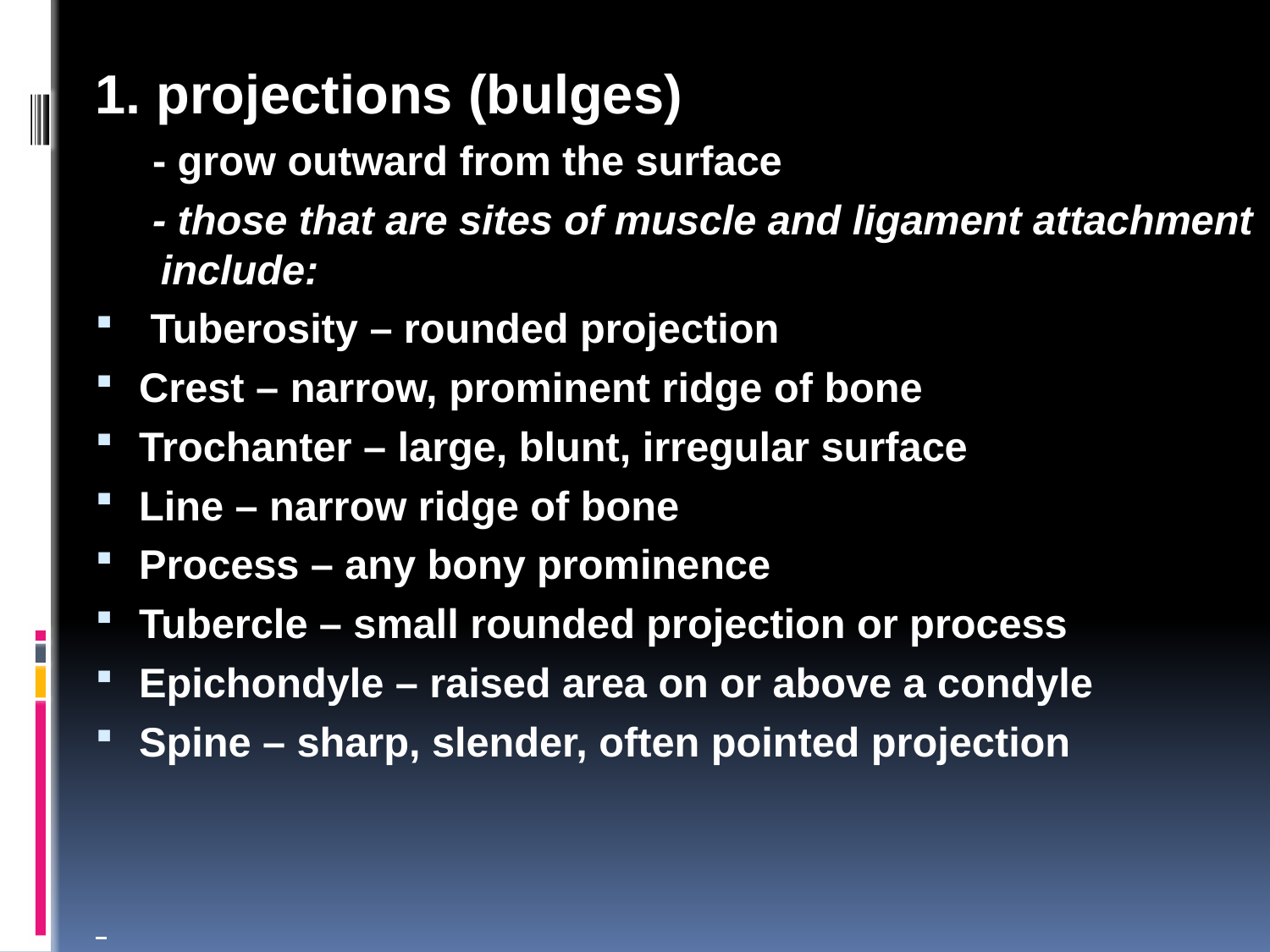

1. projections (bulges)
     - grow outward from the surface
     - those that are sites of muscle and ligament attachment include:
 Tuberosity – rounded projection
Crest – narrow, prominent ridge of bone
Trochanter – large, blunt, irregular surface
Line – narrow ridge of bonee – sharp, projection
Process – any bony prominence
Tubercle – small rounded projection or process
Epichondyle – raised area on or above a condyle
Spine – sharp, slender, often pointed projection

#